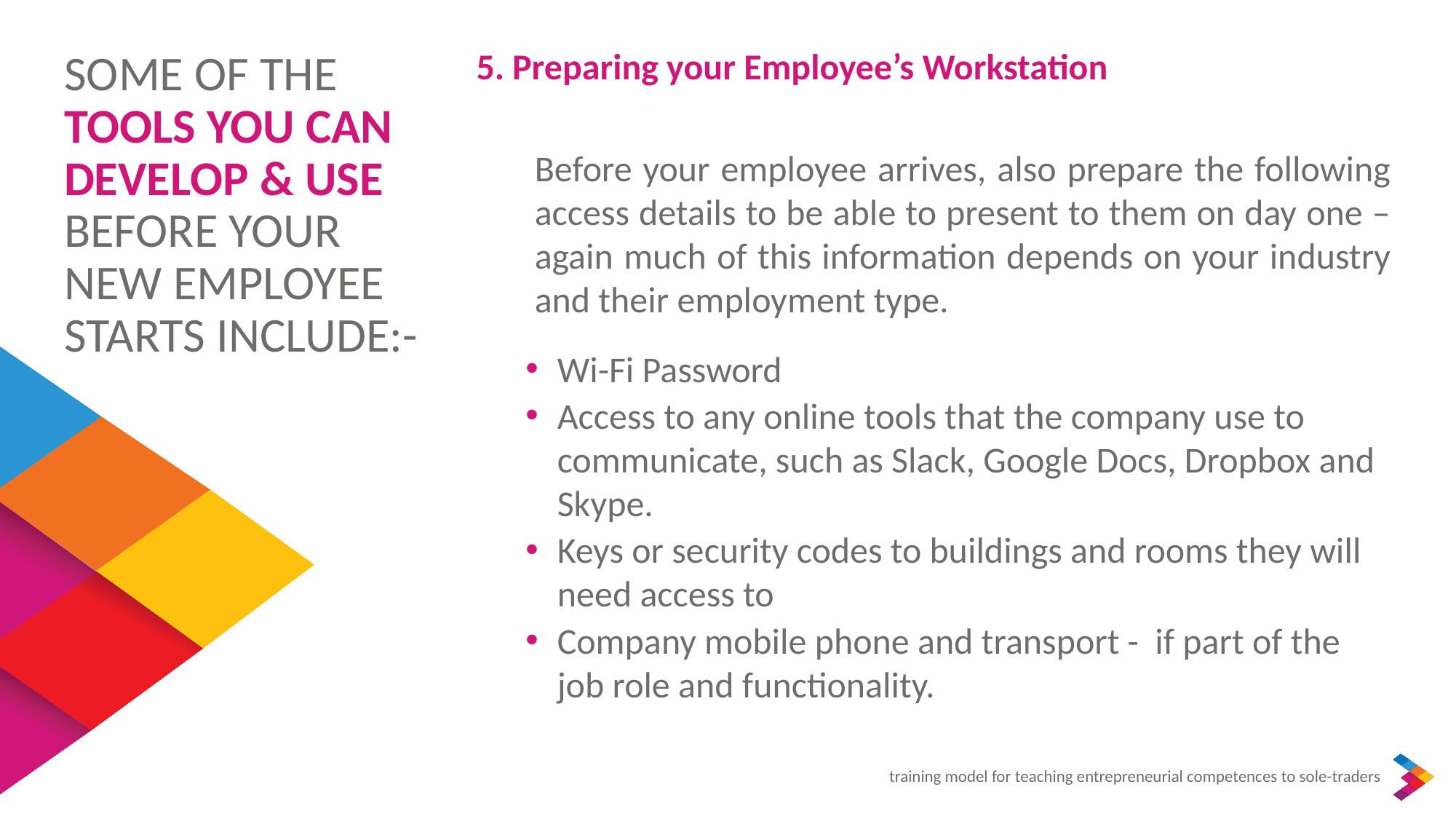

SOME OF THE TOOLS YOU CAN DEVELOP & USE BEFORE YOUR NEW EMPLOYEE STARTS INCLUDE:-
5. Preparing your Employee’s Workstation

Before your employee arrives, also prepare the following access details to be able to present to them on day one – again much of this information depends on your industry and their employment type.

Wi-Fi Password
Access to any online tools that the company use to communicate, such as Slack, Google Docs, Dropbox and Skype.
Keys or security codes to buildings and rooms they will need access to
Company mobile phone and transport -  if part of the job role and functionality.